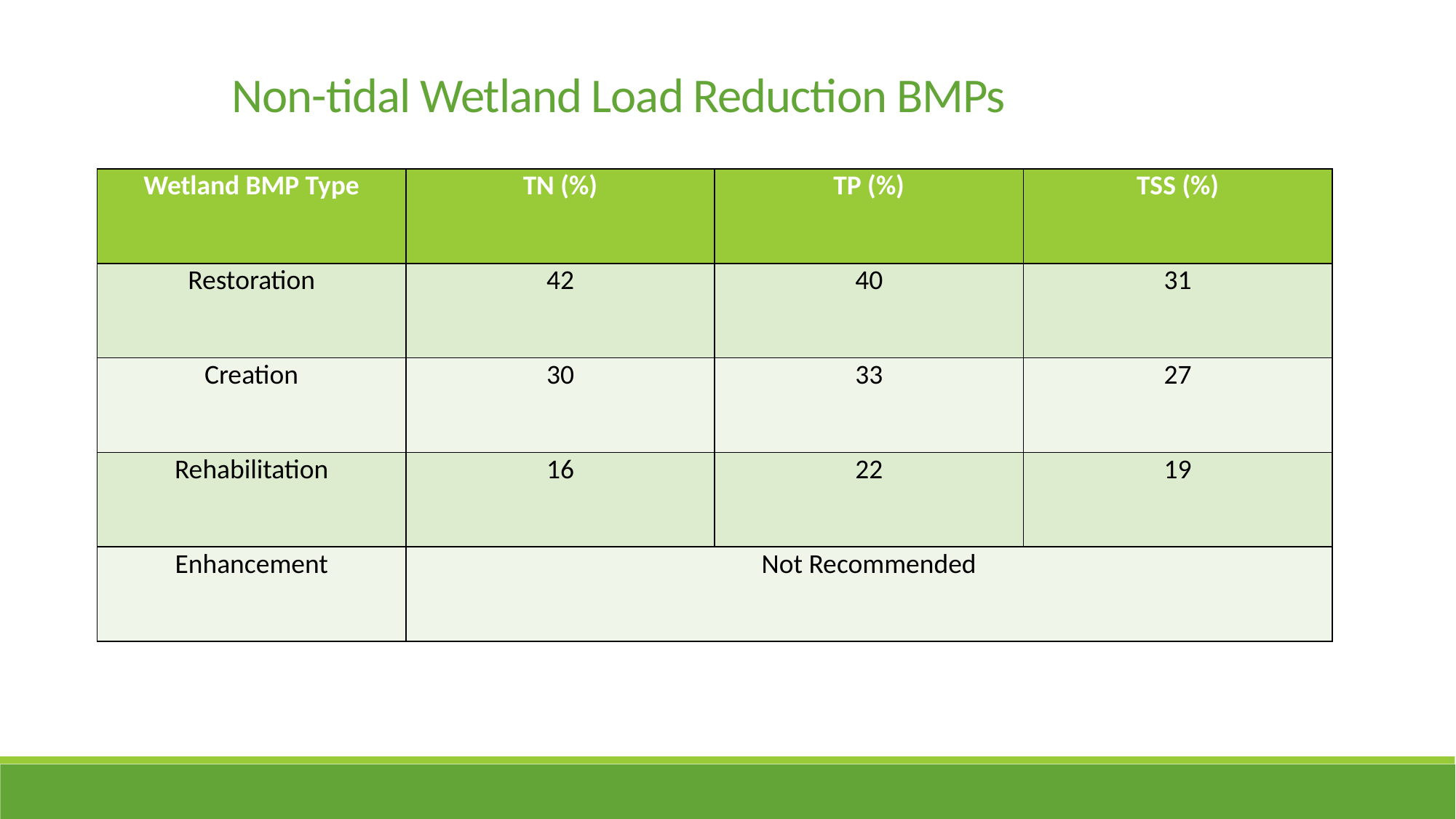

Non-tidal Wetland Load Reduction BMPs
| Wetland BMP Type | TN (%) | TP (%) | TSS (%) |
| --- | --- | --- | --- |
| Restoration | 42 | 40 | 31 |
| Creation | 30 | 33 | 27 |
| Rehabilitation | 16 | 22 | 19 |
| Enhancement | Not Recommended |  |  |